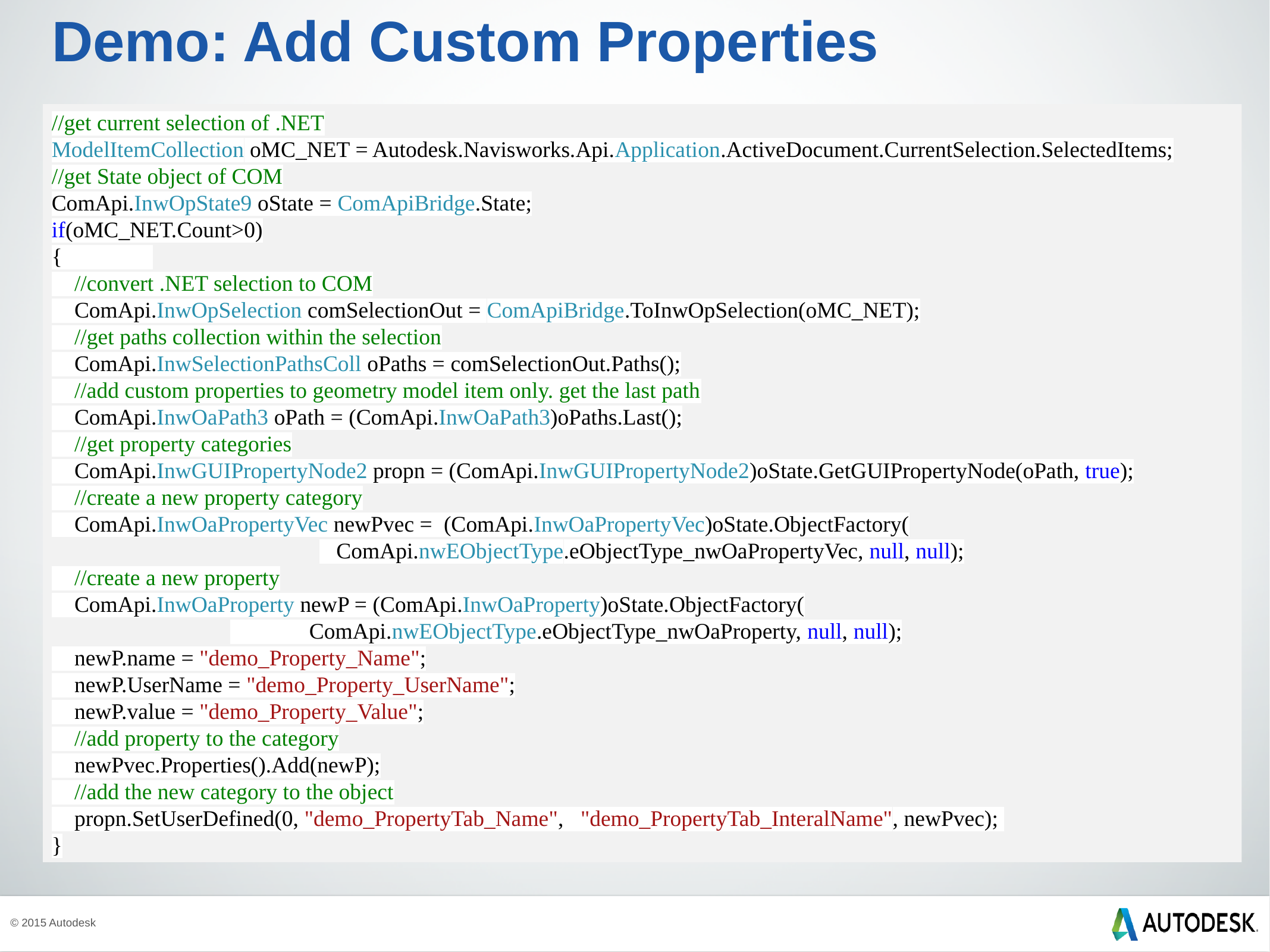

# Demo: Add Custom Properties
//get current selection of .NET
ModelItemCollection oMC_NET = Autodesk.Navisworks.Api.Application.ActiveDocument.CurrentSelection.SelectedItems;
//get State object of COM
ComApi.InwOpState9 oState = ComApiBridge.State;
if(oMC_NET.Count>0)
{
    //convert .NET selection to COM
    ComApi.InwOpSelection comSelectionOut = ComApiBridge.ToInwOpSelection(oMC_NET);
    //get paths collection within the selection
    ComApi.InwSelectionPathsColl oPaths = comSelectionOut.Paths();
    //add custom properties to geometry model item only. get the last path
    ComApi.InwOaPath3 oPath = (ComApi.InwOaPath3)oPaths.Last();
    //get property categories
    ComApi.InwGUIPropertyNode2 propn = (ComApi.InwGUIPropertyNode2)oState.GetGUIPropertyNode(oPath, true);
    //create a new property category
    ComApi.InwOaPropertyVec newPvec =  (ComApi.InwOaPropertyVec)oState.ObjectFactory(
			   ComApi.nwEObjectType.eObjectType_nwOaPropertyVec, null, null);
    //create a new property
    ComApi.InwOaProperty newP = (ComApi.InwOaProperty)oState.ObjectFactory(
		              ComApi.nwEObjectType.eObjectType_nwOaProperty, null, null);
    newP.name = "demo_Property_Name";
    newP.UserName = "demo_Property_UserName";
    newP.value = "demo_Property_Value";
    //add property to the category
    newPvec.Properties().Add(newP);
    //add the new category to the object
    propn.SetUserDefined(0, "demo_PropertyTab_Name",   "demo_PropertyTab_InteralName", newPvec);
}